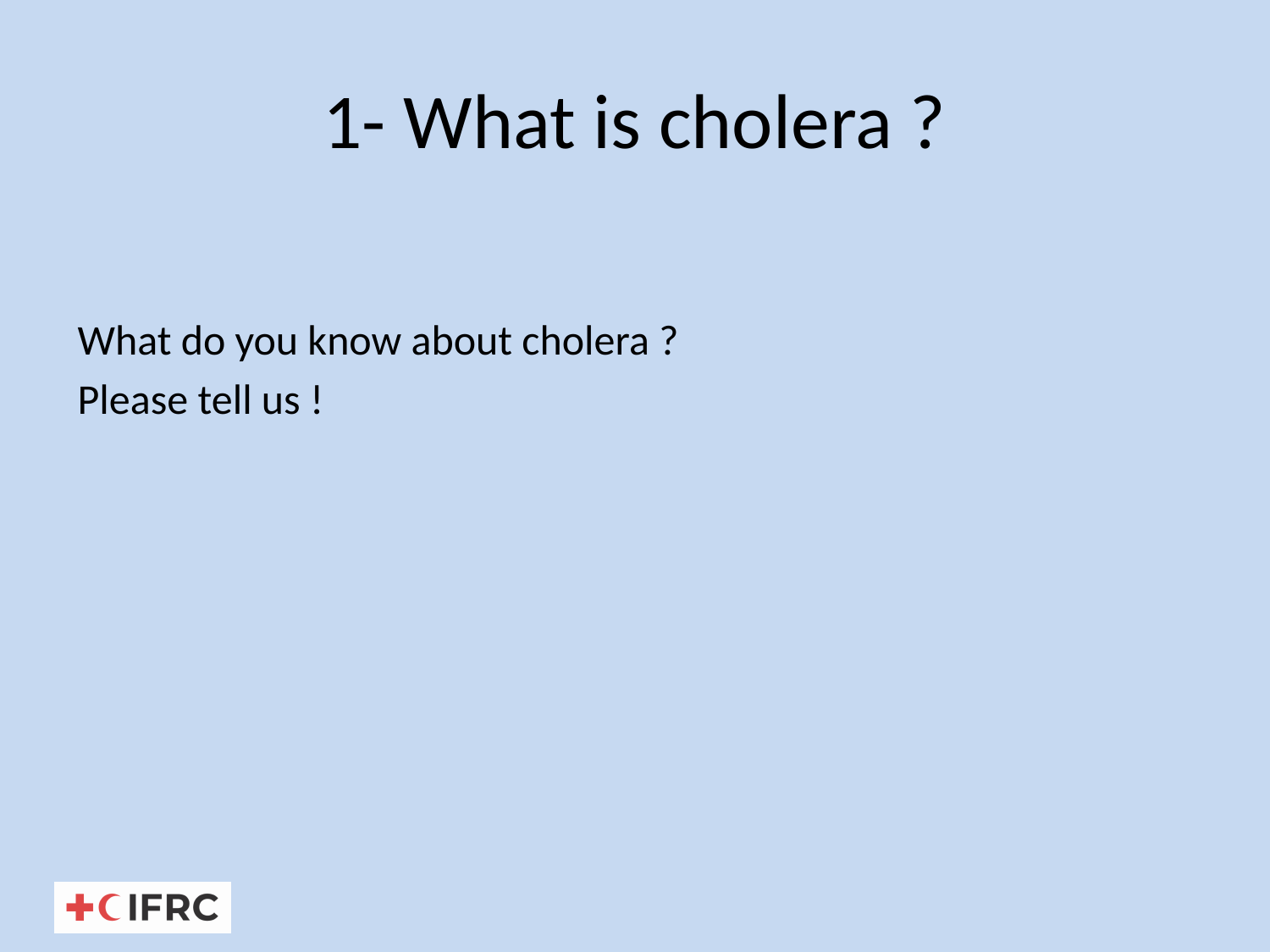

# 1- What is cholera ?
What do you know about cholera ?
Please tell us !